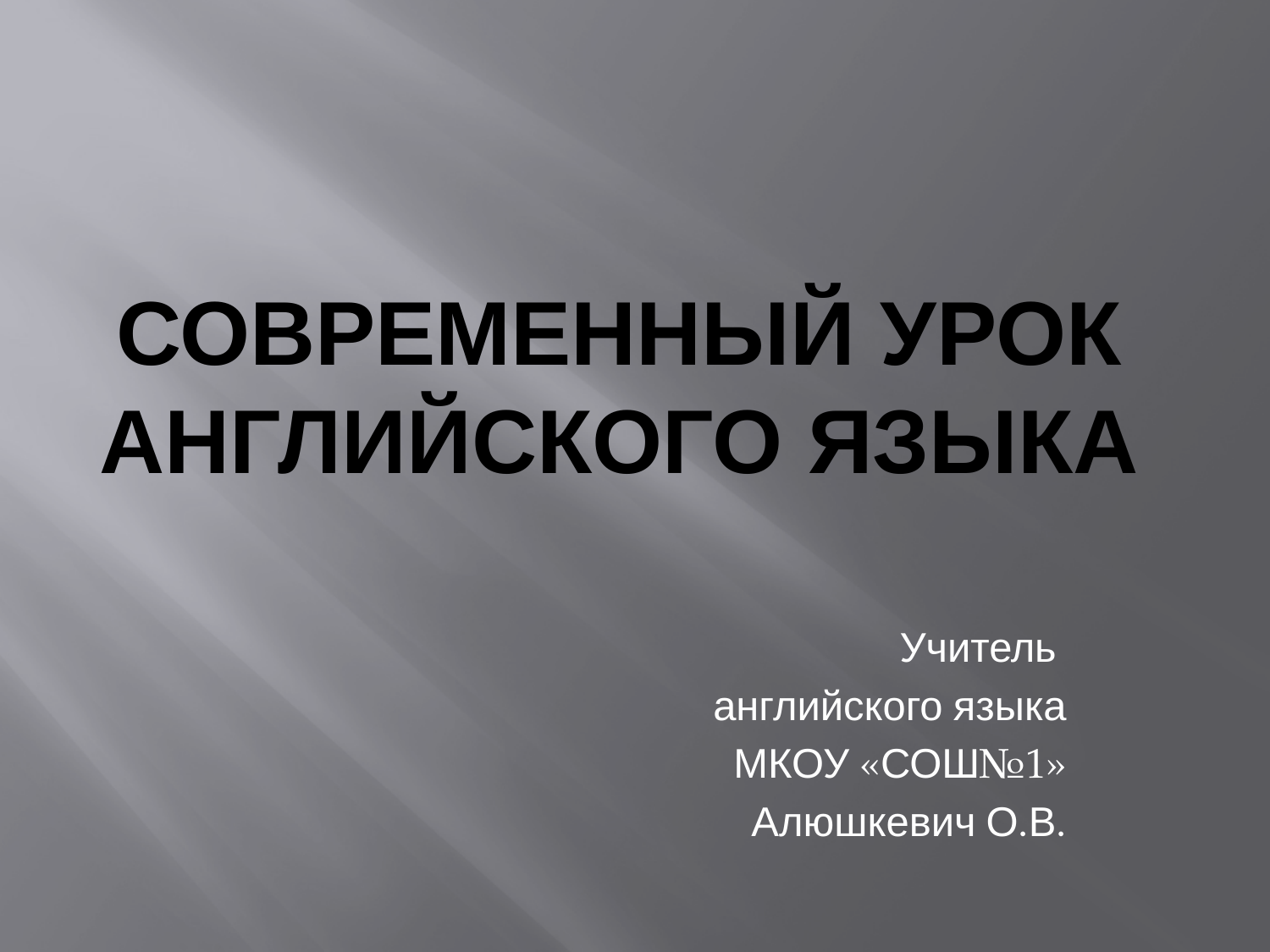

# Современный урок английского языка
Учитель
английского языка
МКОУ «СОШ№1»
 Алюшкевич О.В.